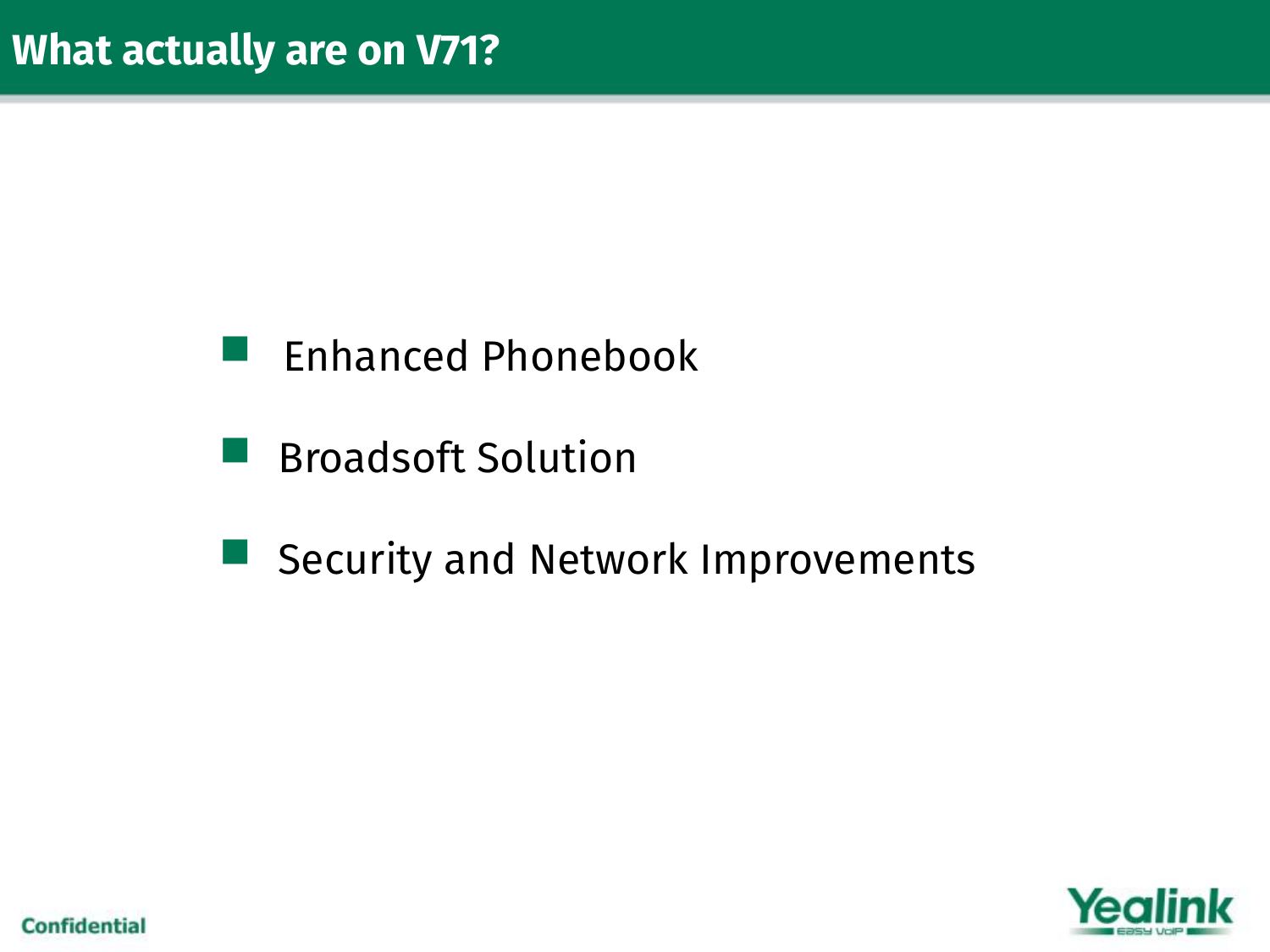

What actually are on V71?

Enhanced Phonebook

 Broadsoft Solution

 Security and Network Improvements